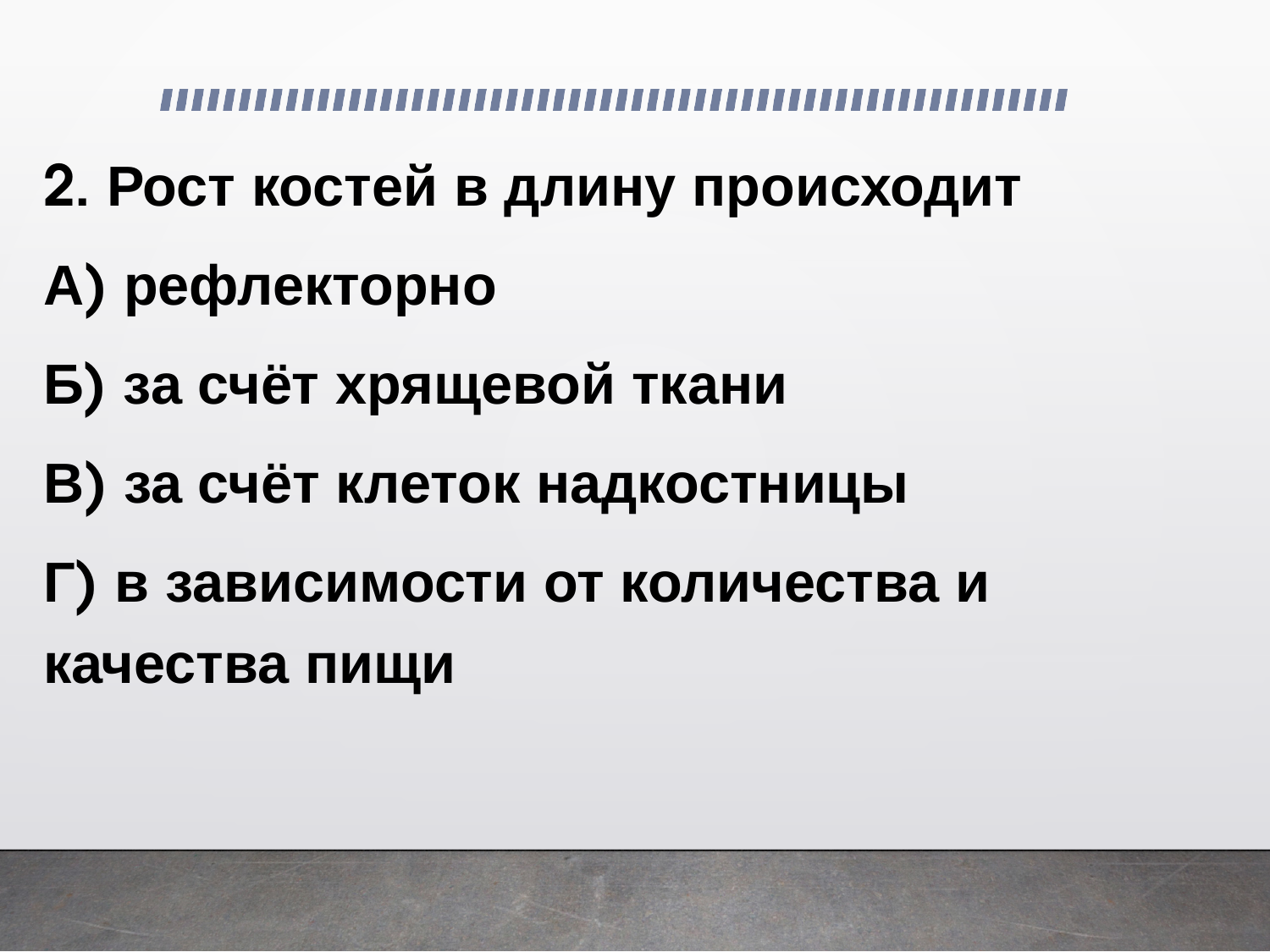

2. Рост костей в длину происходит
А) рефлекторно
Б) за счёт хрящевой ткани
В) за счёт клеток надкостницы
Г) в зависимости от количества и качества пищи